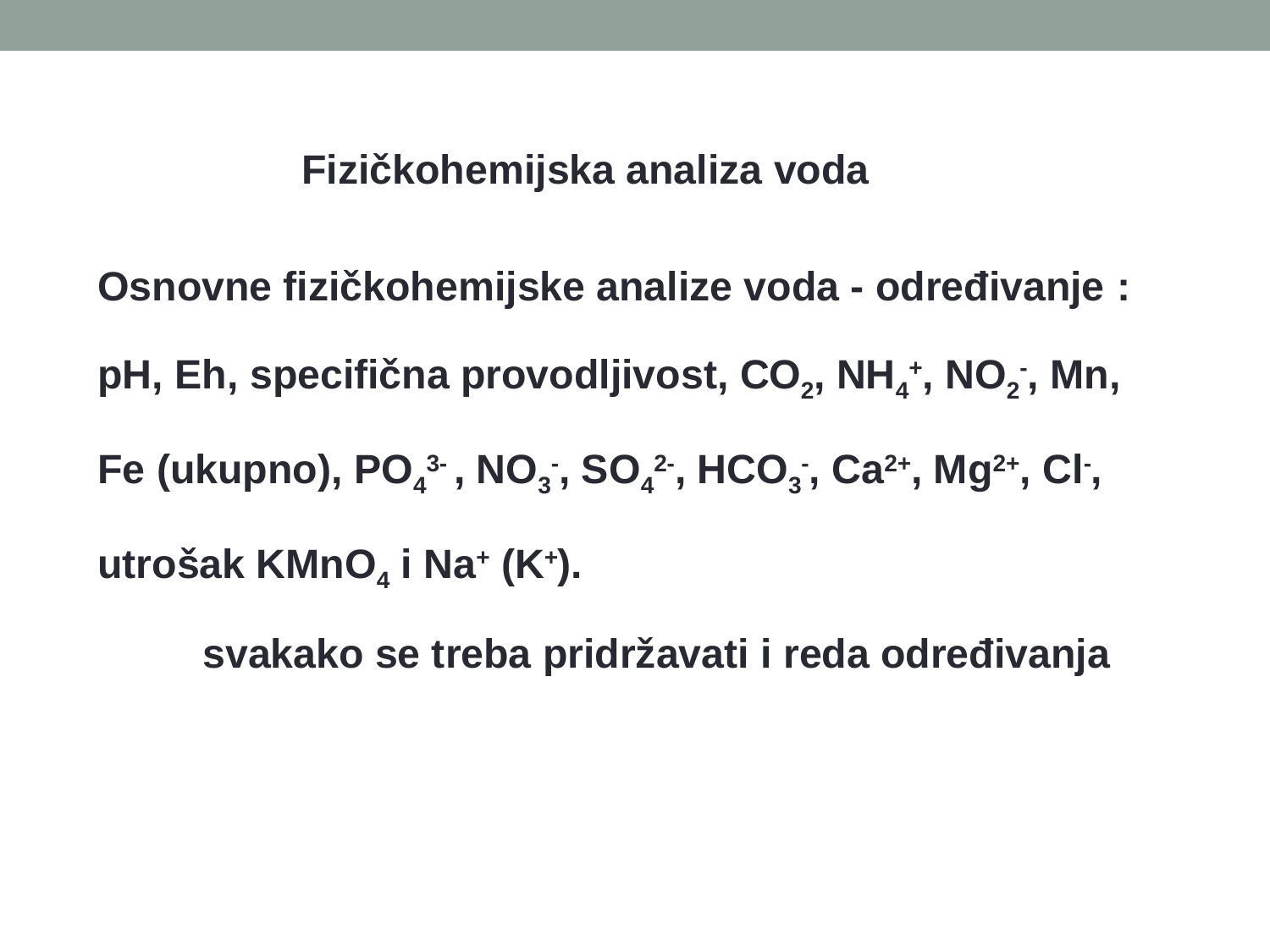

Fizičkohemijska analiza voda

Osnovne fizičkohemijske analize voda - određivanje :
рН, Еh, specifična provodljivost, СО2, NH4+, NO2-, Mn, Fe (ukupno), PO43- , NO3-, SO42-, HCO3-, Ca2+, Mg2+, Cl-, utrošak KМnO4 i Na+ (K+).
	svakako se treba pridržavati i reda određivanja